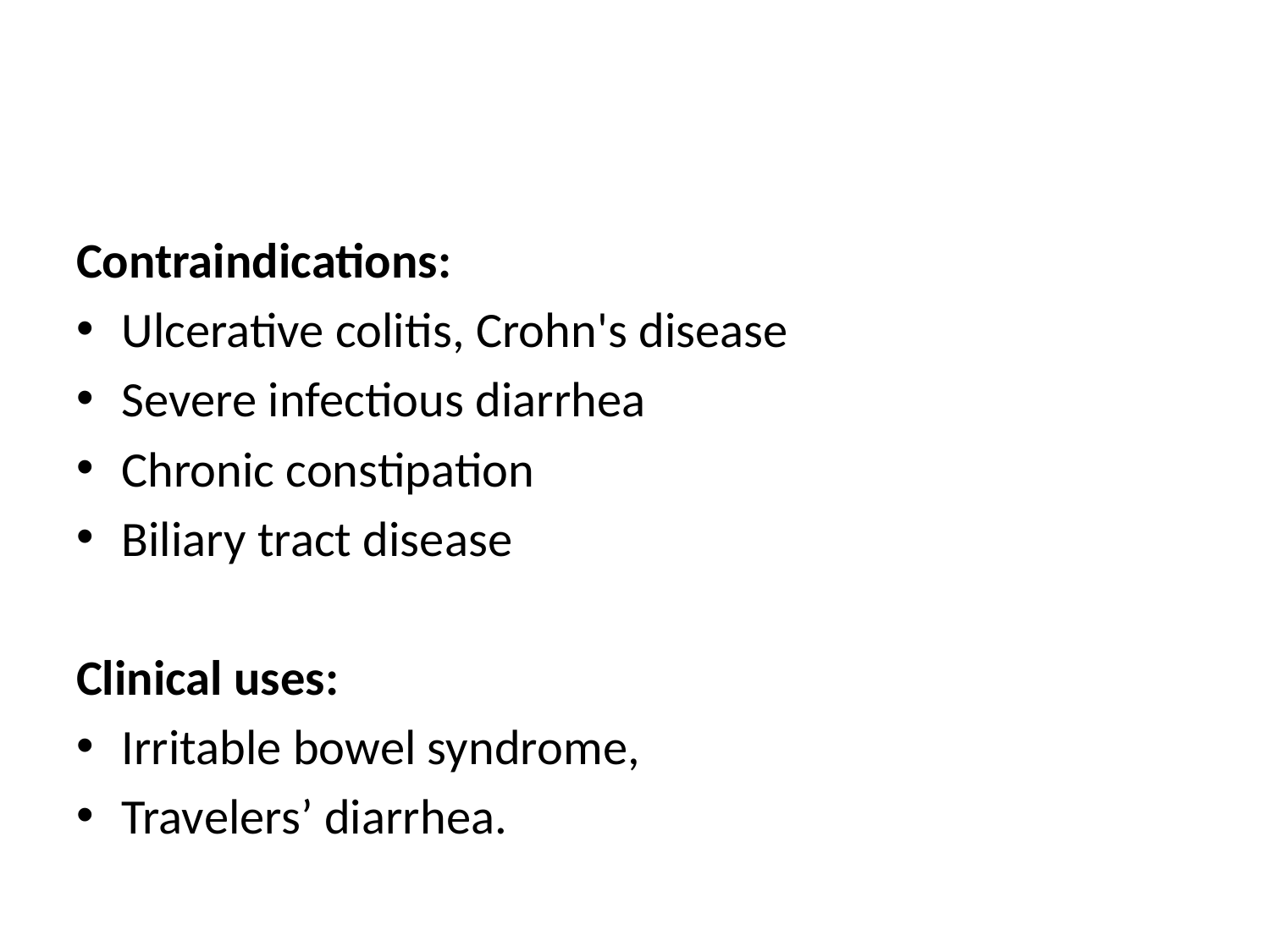

#
Contraindications:
Ulcerative colitis, Crohn's disease
Severe infectious diarrhea
Chronic constipation
Biliary tract disease

Clinical uses:
Irritable bowel syndrome,
Travelers’ diarrhea.